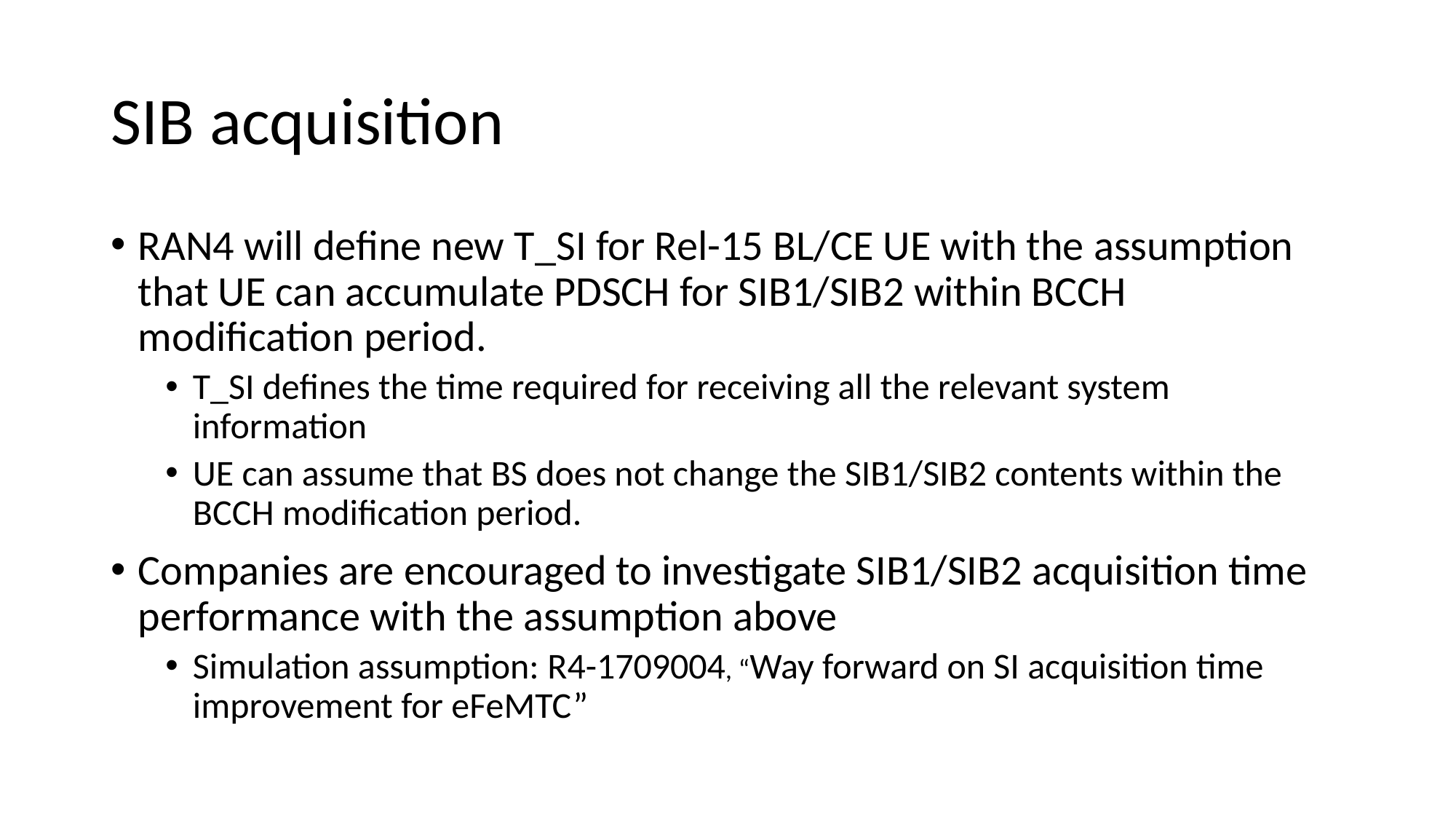

# SIB acquisition
RAN4 will define new T_SI for Rel-15 BL/CE UE with the assumption that UE can accumulate PDSCH for SIB1/SIB2 within BCCH modification period.
T_SI defines the time required for receiving all the relevant system information
UE can assume that BS does not change the SIB1/SIB2 contents within the BCCH modification period.
Companies are encouraged to investigate SIB1/SIB2 acquisition time performance with the assumption above
Simulation assumption: R4-1709004, “Way forward on SI acquisition time improvement for eFeMTC”